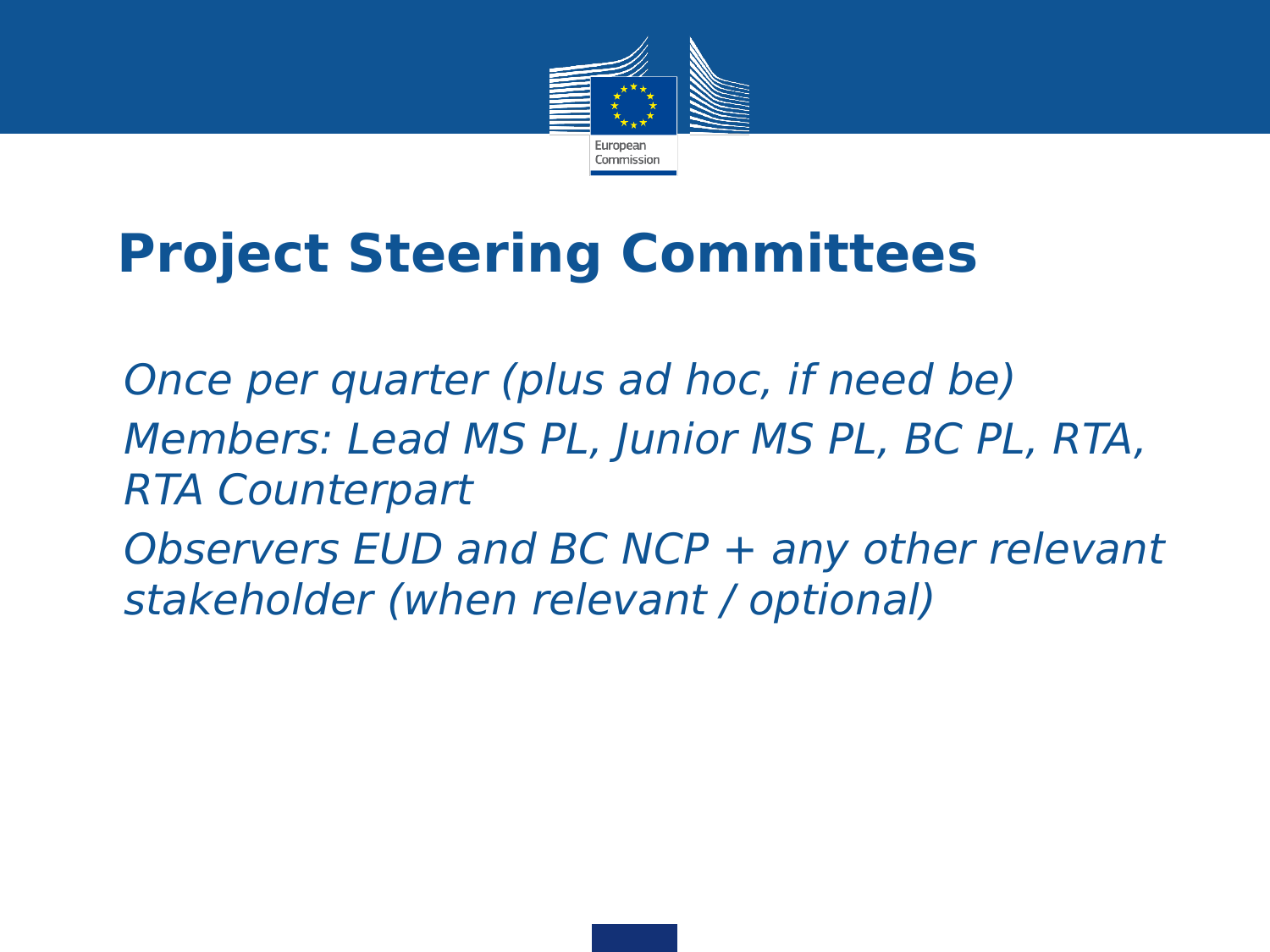

# Project Steering Committees
Once per quarter (plus ad hoc, if need be)
Members: Lead MS PL, Junior MS PL, BC PL, RTA, RTA Counterpart
Observers EUD and BC NCP + any other relevant stakeholder (when relevant / optional)